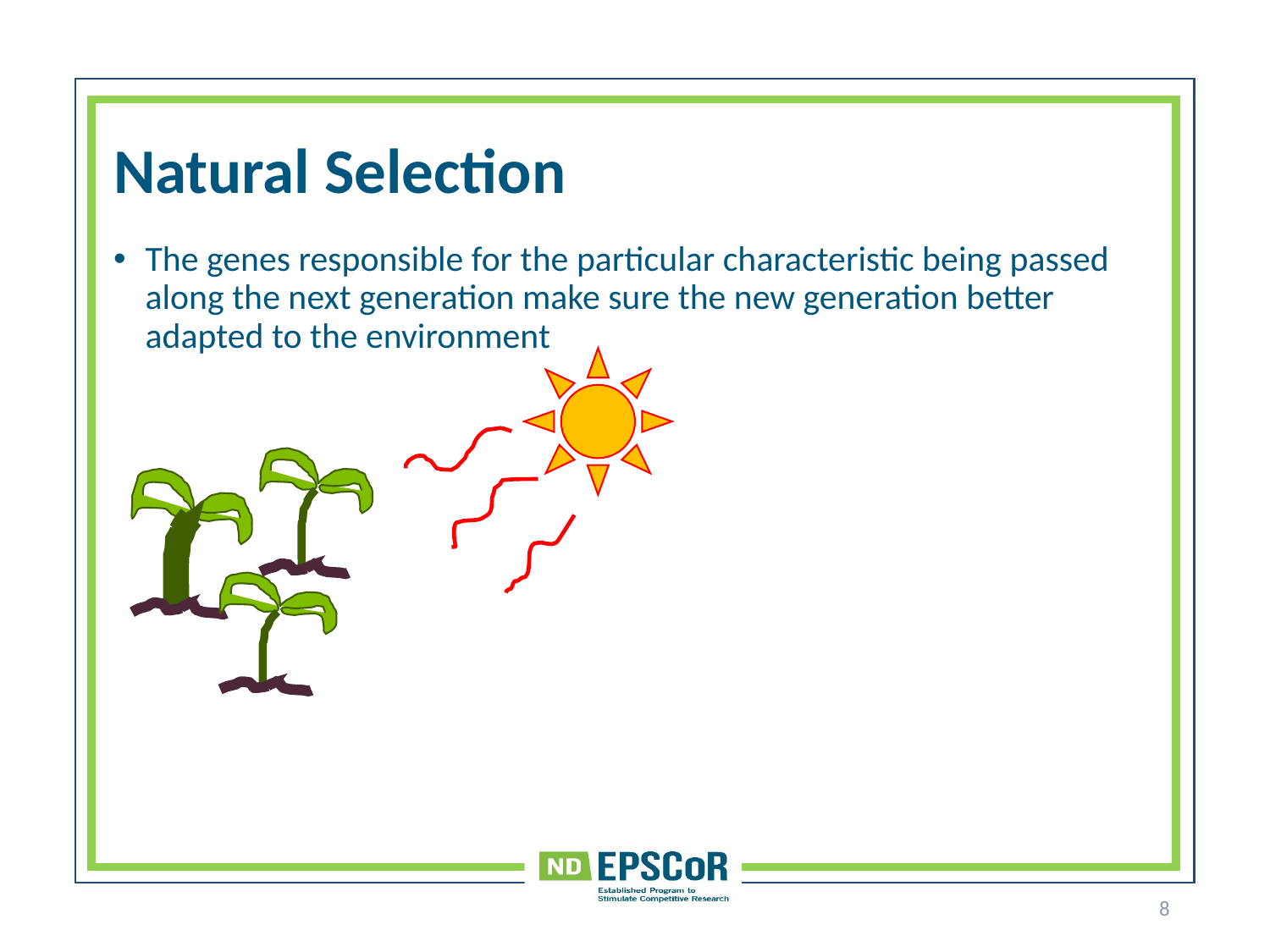

# Natural Selection
The genes responsible for the particular characteristic being passed along the next generation make sure the new generation better adapted to the environment

8